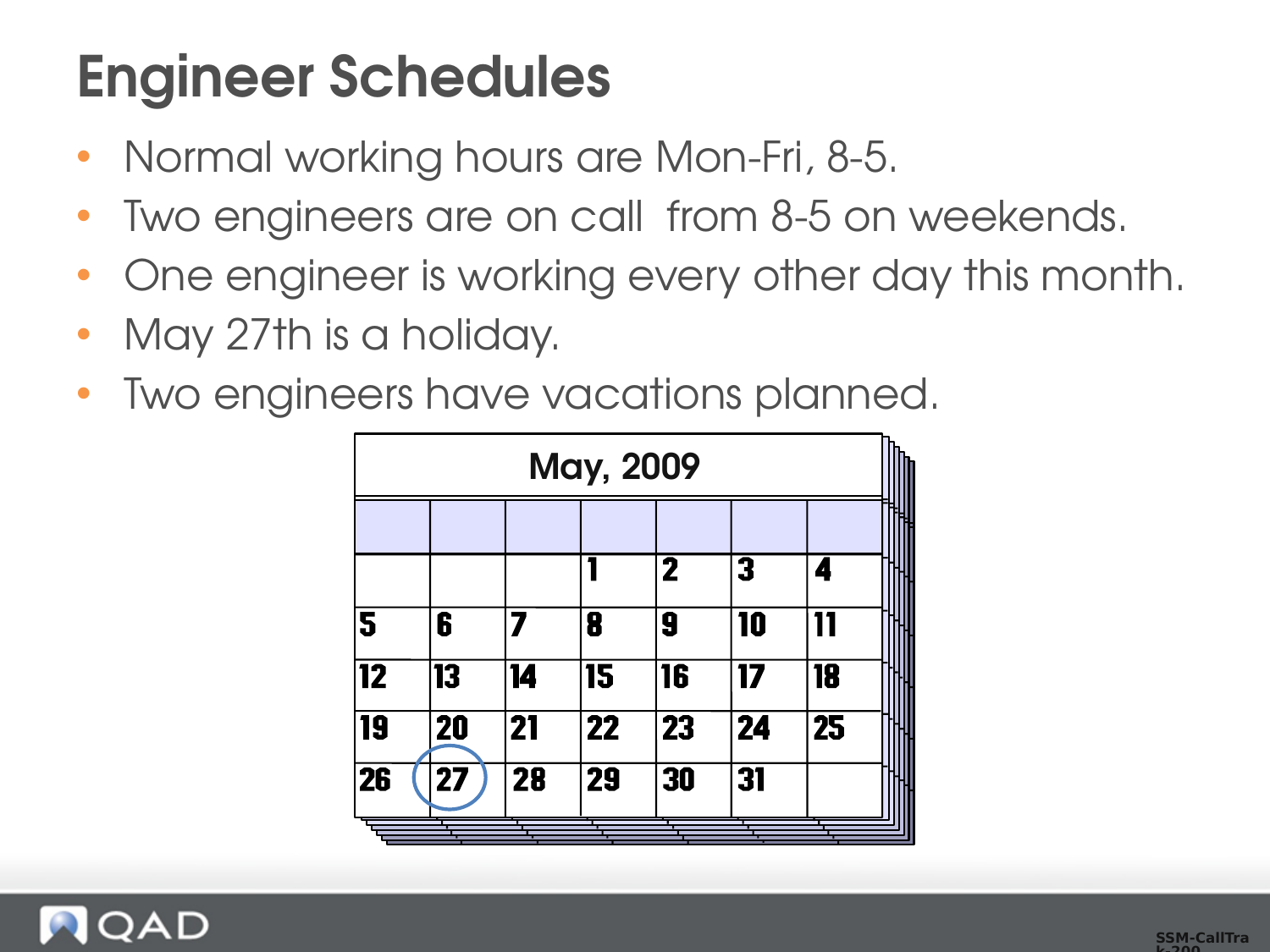

# Engineer Schedules
Normal working hours are Mon-Fri, 8-5.
Two engineers are on call  from 8-5 on weekends.
One engineer is working every other day this month.
May 27th is a holiday.
Two engineers have vacations planned.

May, 2009

SSM-CallTrak-200